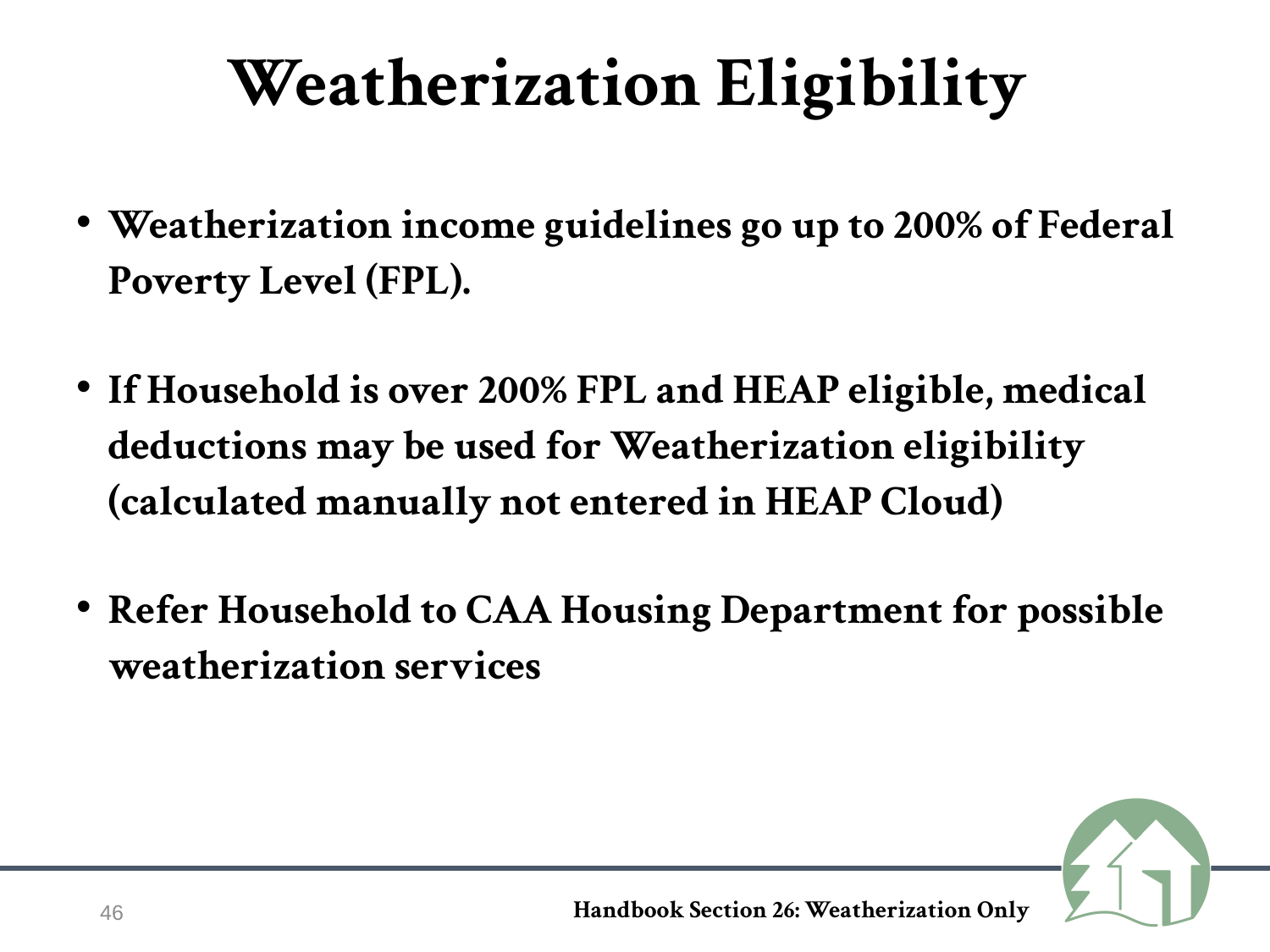

# Weatherization Eligibility
Weatherization income guidelines go up to 200% of Federal Poverty Level (FPL).
If Household is over 200% FPL and HEAP eligible, medical deductions may be used for Weatherization eligibility (calculated manually not entered in HEAP Cloud)
Refer Household to CAA Housing Department for possible weatherization services
46
Handbook Section 26: Weatherization Only